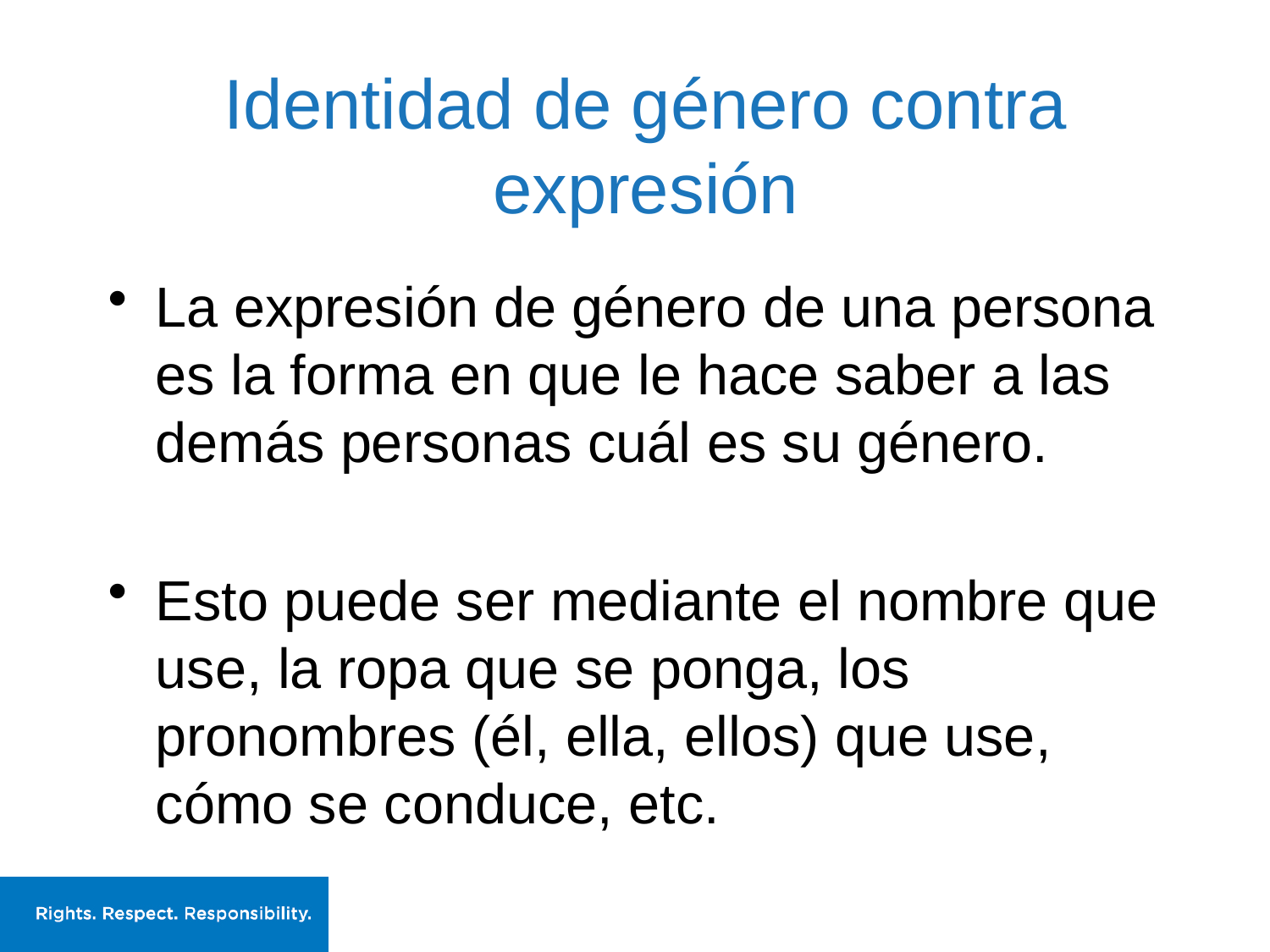

# Identidad de género contra expresión
La expresión de género de una persona es la forma en que le hace saber a las demás personas cuál es su género.

Esto puede ser mediante el nombre que use, la ropa que se ponga, los pronombres (él, ella, ellos) que use, cómo se conduce, etc.